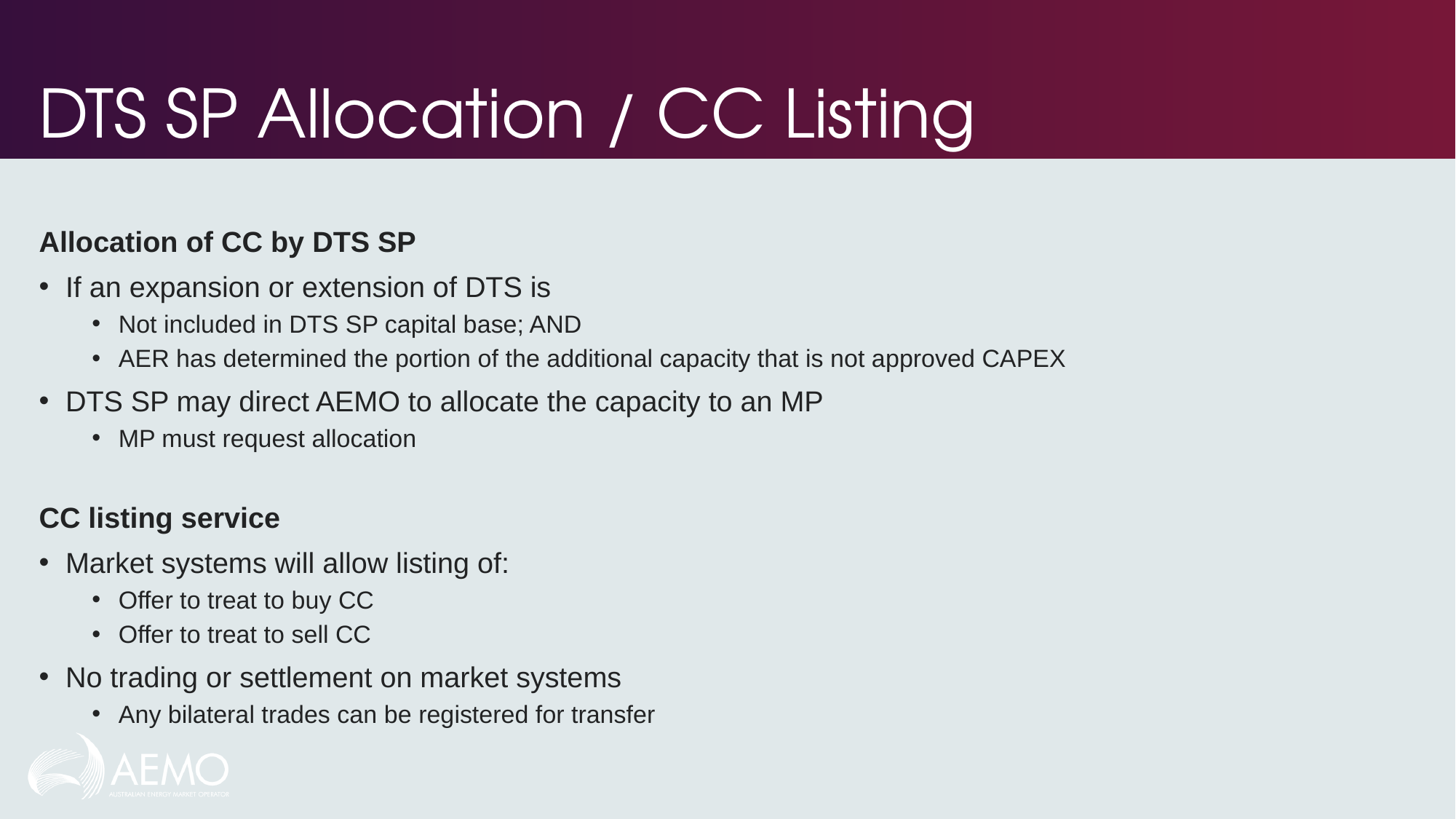

# DTS SP Allocation / CC Listing
Allocation of CC by DTS SP
If an expansion or extension of DTS is
Not included in DTS SP capital base; AND
AER has determined the portion of the additional capacity that is not approved CAPEX
DTS SP may direct AEMO to allocate the capacity to an MP
MP must request allocation

CC listing service
Market systems will allow listing of:
Offer to treat to buy CC
Offer to treat to sell CC
No trading or settlement on market systems
Any bilateral trades can be registered for transfer